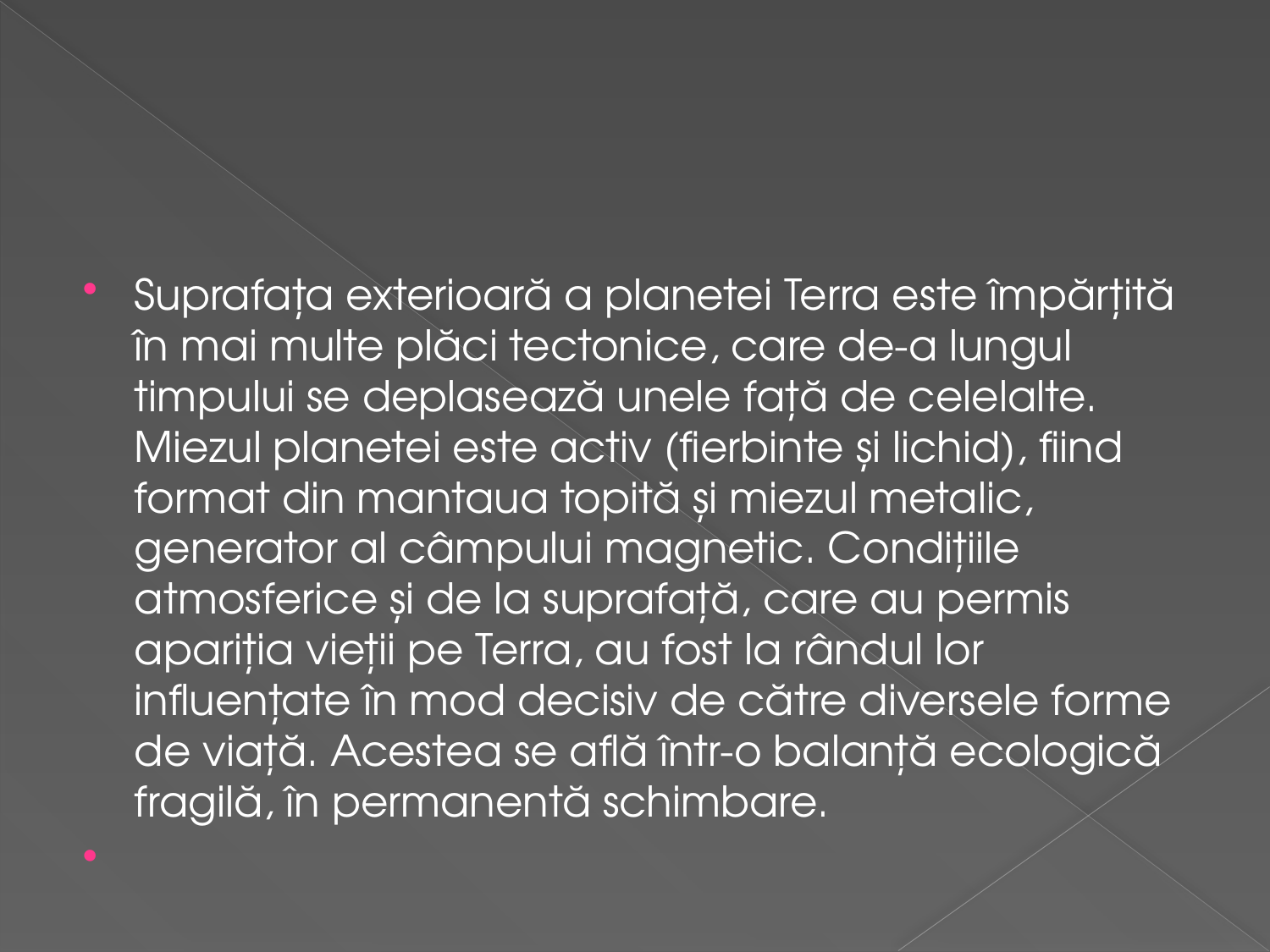

#
Suprafața exterioară a planetei Terra este împărțită în mai multe plăci tectonice, care de-a lungul timpului se deplasează unele față de celelalte. Miezul planetei este activ (fierbinte și lichid), fiind format din mantaua topită și miezul metalic, generator al câmpului magnetic. Condițiile atmosferice și de la suprafață, care au permis apariția vieții pe Terra, au fost la rândul lor influențate în mod decisiv de către diversele forme de viață. Acestea se află într-o balanță ecologică fragilă, în permanentă schimbare.